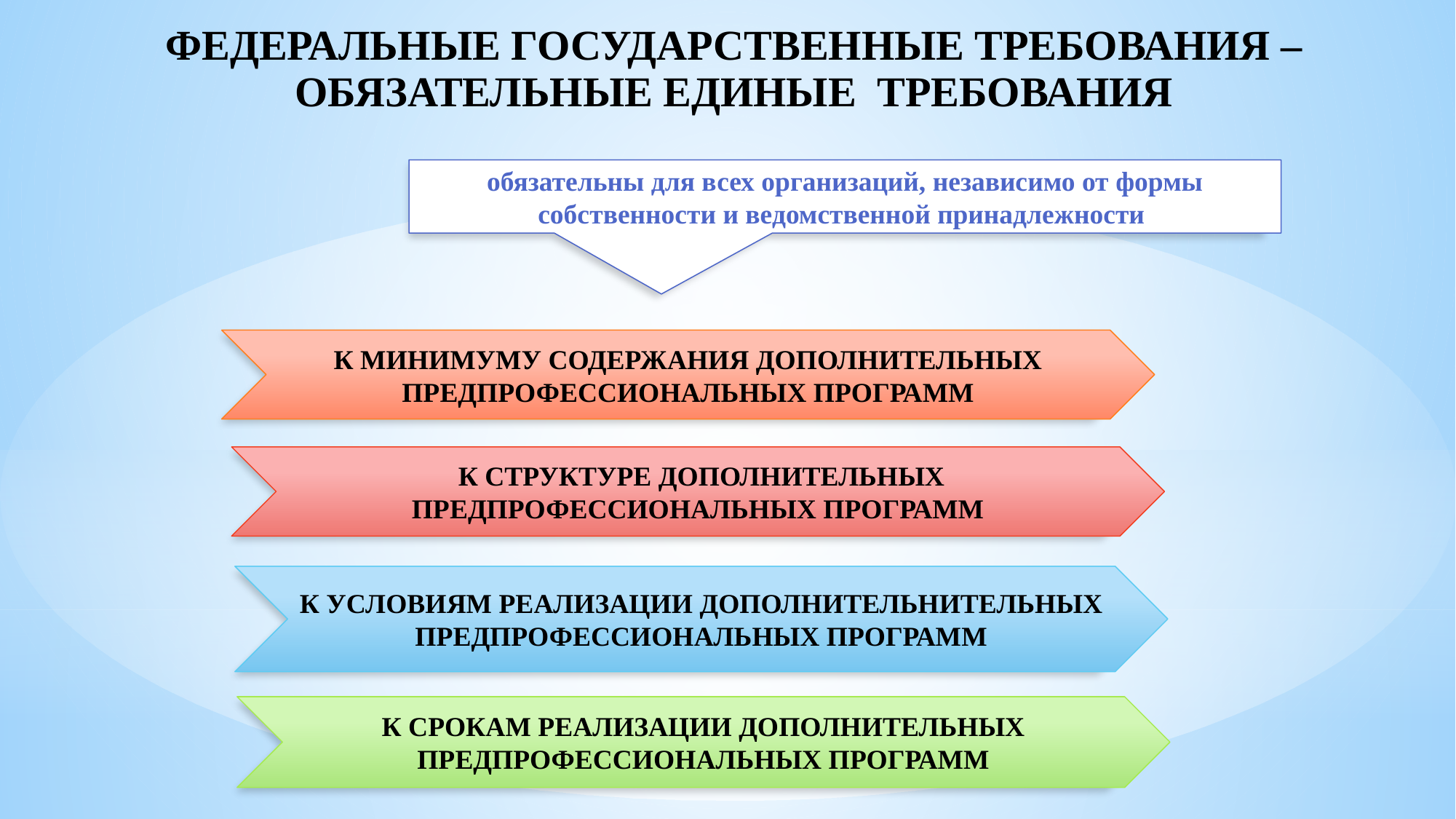

# ФЕДЕРАЛЬНЫЕ ГОСУДАРСТВЕННЫЕ ТРЕБОВАНИЯ – ОБЯЗАТЕЛЬНЫЕ ЕДИНЫЕ  ТРЕБОВАНИЯ
обязательны для всех организаций, независимо от формы собственности и ведомственной принадлежности
К МИНИМУМУ СОДЕРЖАНИЯ ДОПОЛНИТЕЛЬНЫХ ПРЕДПРОФЕССИОНАЛЬНЫХ ПРОГРАММ
 К СТРУКТУРЕ ДОПОЛНИТЕЛЬНЫХ ПРЕДПРОФЕССИОНАЛЬНЫХ ПРОГРАММ
К УСЛОВИЯМ РЕАЛИЗАЦИИ ДОПОЛНИТЕЛЬНИТЕЛЬНЫХ ПРЕДПРОФЕССИОНАЛЬНЫХ ПРОГРАММ
К СРОКАМ РЕАЛИЗАЦИИ ДОПОЛНИТЕЛЬНЫХ ПРЕДПРОФЕССИОНАЛЬНЫХ ПРОГРАММ
12